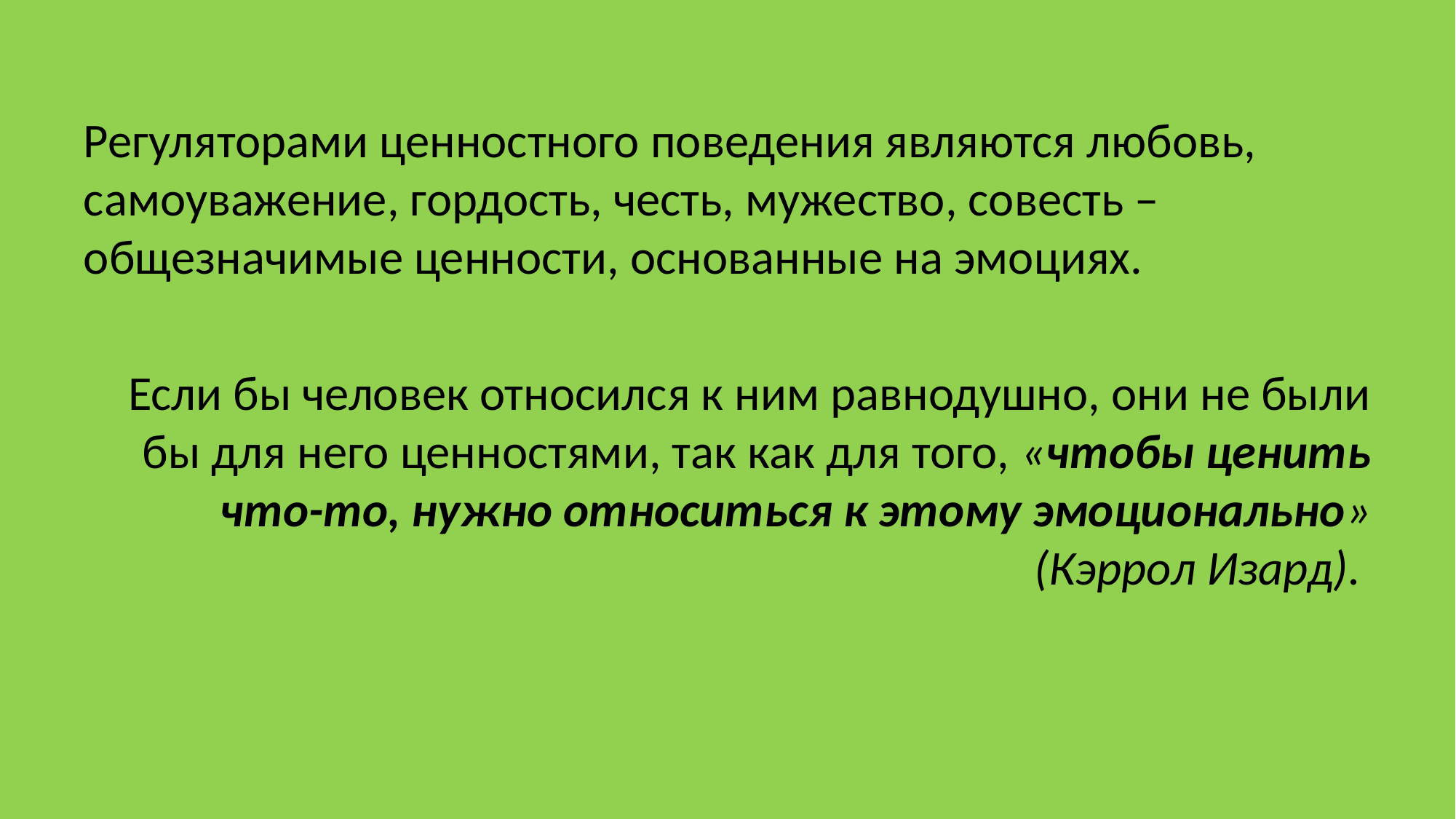

Регуляторами ценностного поведения являются любовь, самоуважение, гордость, честь, мужество, совесть – общезначимые ценности, основанные на эмоциях.

Если бы человек относился к ним равнодушно, они не были бы для него ценностями, так как для того, «чтобы ценить что-то, нужно относиться к этому эмоционально» (Кэррол Изард).